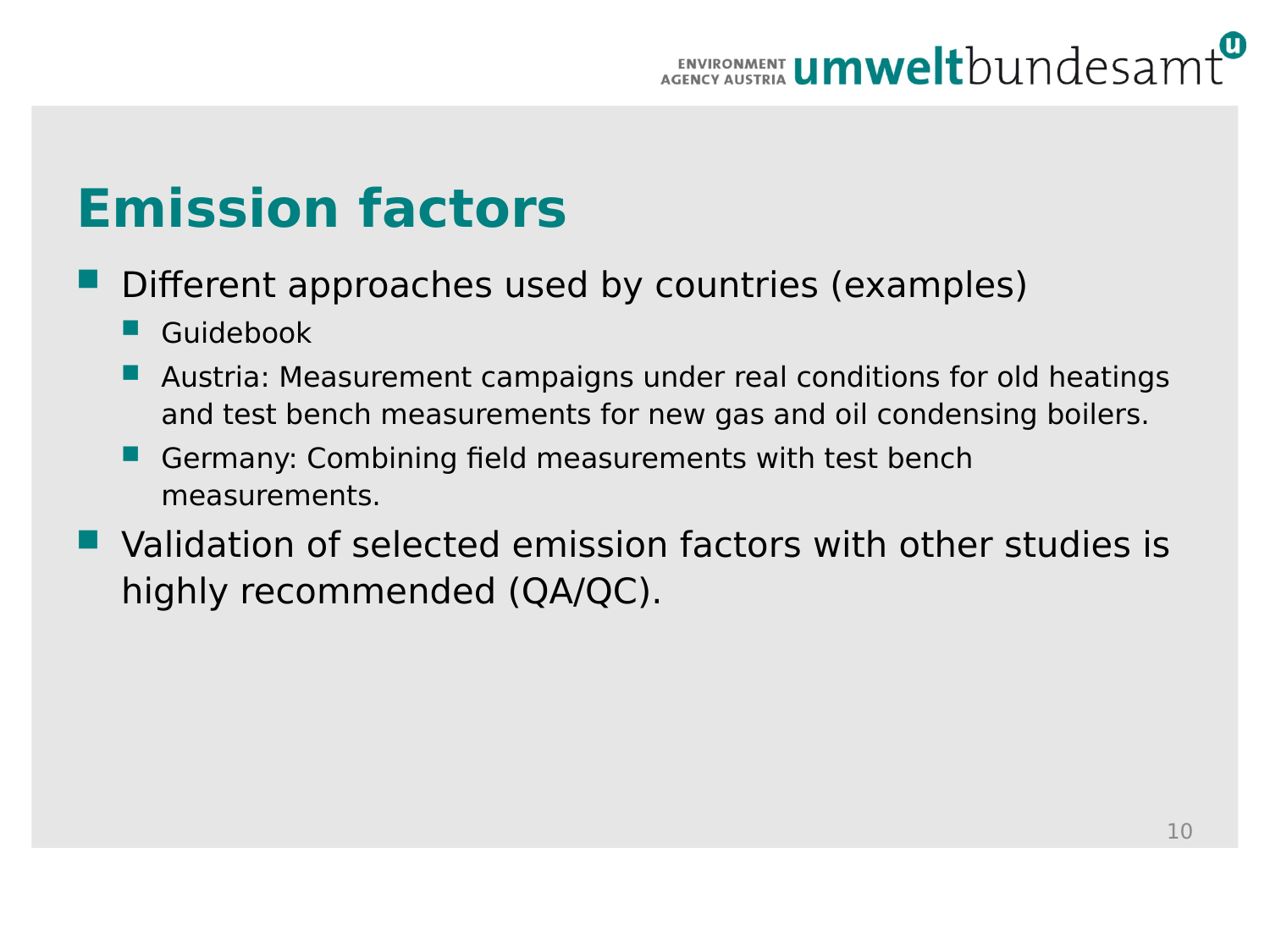

# Emission factors
Different approaches used by countries (examples)
Guidebook
Austria: Measurement campaigns under real conditions for old heatings and test bench measurements for new gas and oil condensing boilers.
Germany: Combining field measurements with test bench measurements.
Validation of selected emission factors with other studies is highly recommended (QA/QC).

10